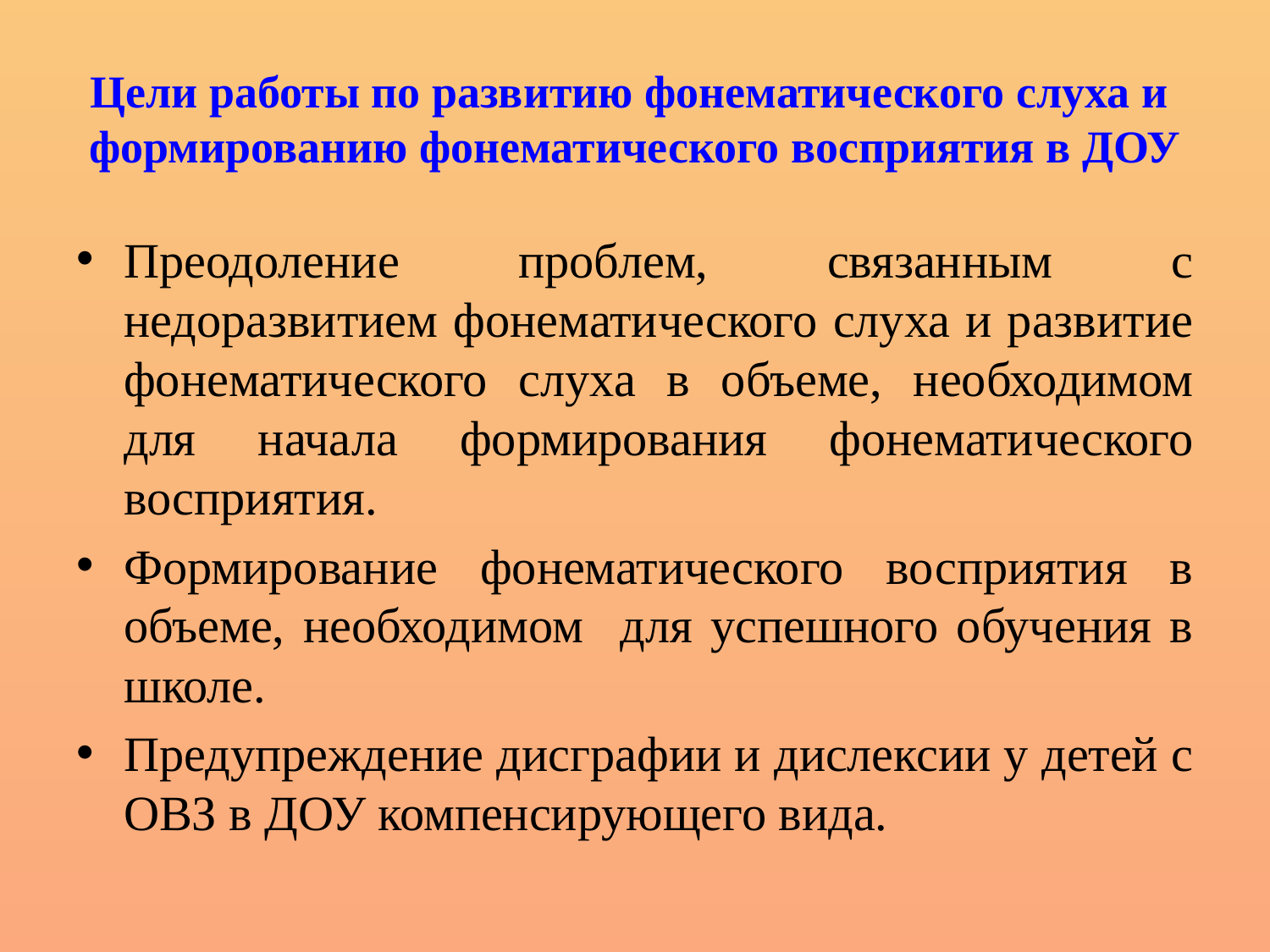

# Цели работы по развитию фонематического слуха и  формированию фонематического восприятия в ДОУ
Преодоление проблем, связанным с недоразвитием фонематического слуха и развитие фонематического слуха в объеме, необходимом для начала формирования фонематического восприятия.
Формирование фонематического восприятия в объеме, необходимом  для успешного обучения в школе.
Предупреждение дисграфии и дислексии у детей с ОВЗ в ДОУ компенсирующего вида.